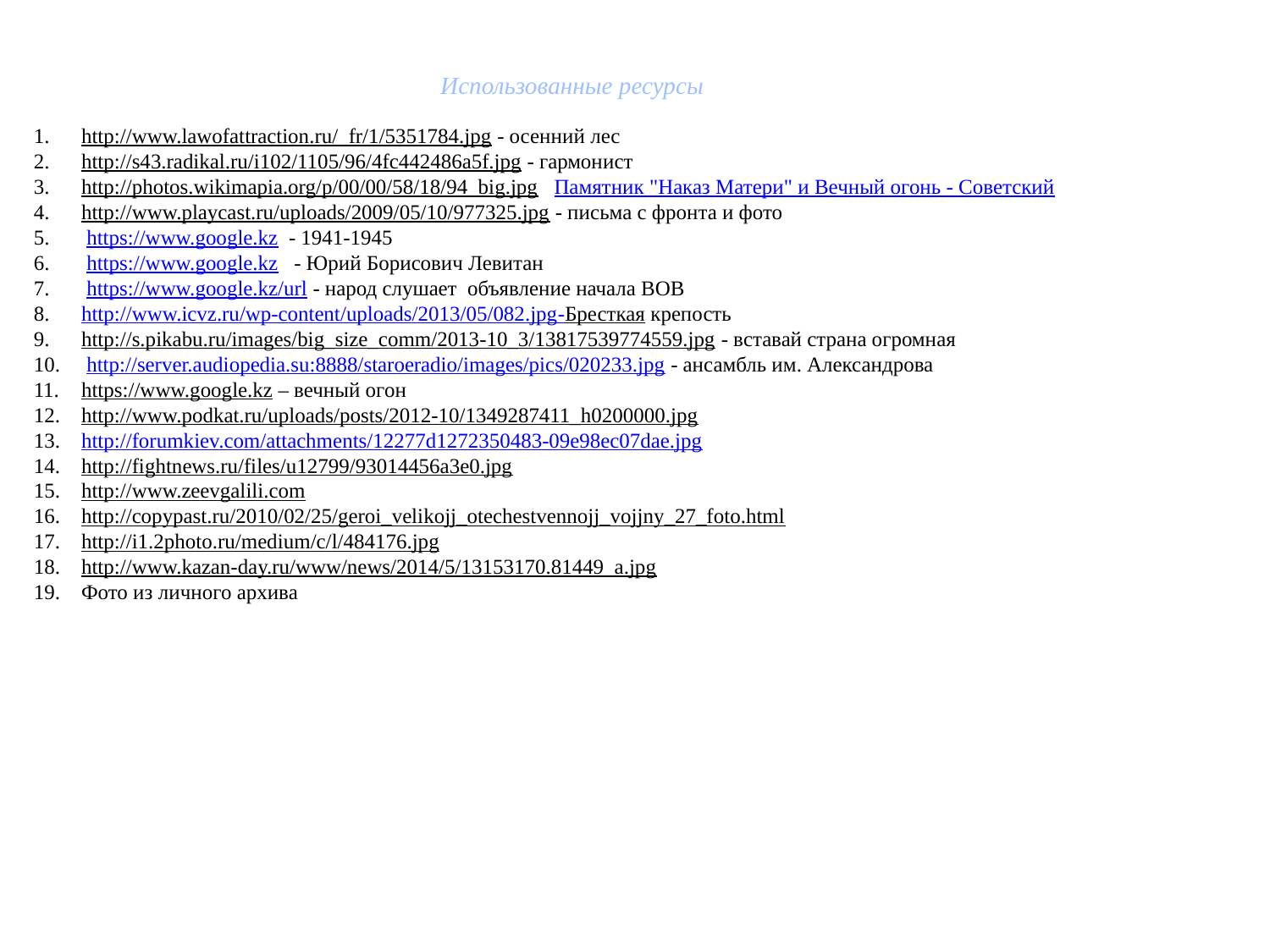

Использованные ресурсы
http://www.lawofattraction.ru/_fr/1/5351784.jpg - осенний лес
http://s43.radikal.ru/i102/1105/96/4fc442486a5f.jpg - гармонист
http://photos.wikimapia.org/p/00/00/58/18/94_big.jpg   Памятник "Наказ Матери" и Вечный огонь - Советский
http://www.playcast.ru/uploads/2009/05/10/977325.jpg - письма с фронта и фото
 https://www.google.kz  - 1941-1945
 https://www.google.kz   - Юрий Борисович Левитан
 https://www.google.kz/url - народ слушает  объявление начала ВОВ
http://www.icvz.ru/wp-content/uploads/2013/05/082.jpg-Бресткая крепость
http://s.pikabu.ru/images/big_size_comm/2013-10_3/13817539774559.jpg - вставай страна огромная
 http://server.audiopedia.su:8888/staroeradio/images/pics/020233.jpg - ансамбль им. Александрова
https://www.google.kz – вечный огон
http://www.podkat.ru/uploads/posts/2012-10/1349287411_h0200000.jpg
http://forumkiev.com/attachments/12277d1272350483-09e98ec07dae.jpg
http://fightnews.ru/files/u12799/93014456a3e0.jpg
http://www.zeevgalili.com
http://copypast.ru/2010/02/25/geroi_velikojj_otechestvennojj_vojjny_27_foto.html
http://i1.2photo.ru/medium/c/l/484176.jpg
http://www.kazan-day.ru/www/news/2014/5/13153170.81449_a.jpg
Фото из личного архива